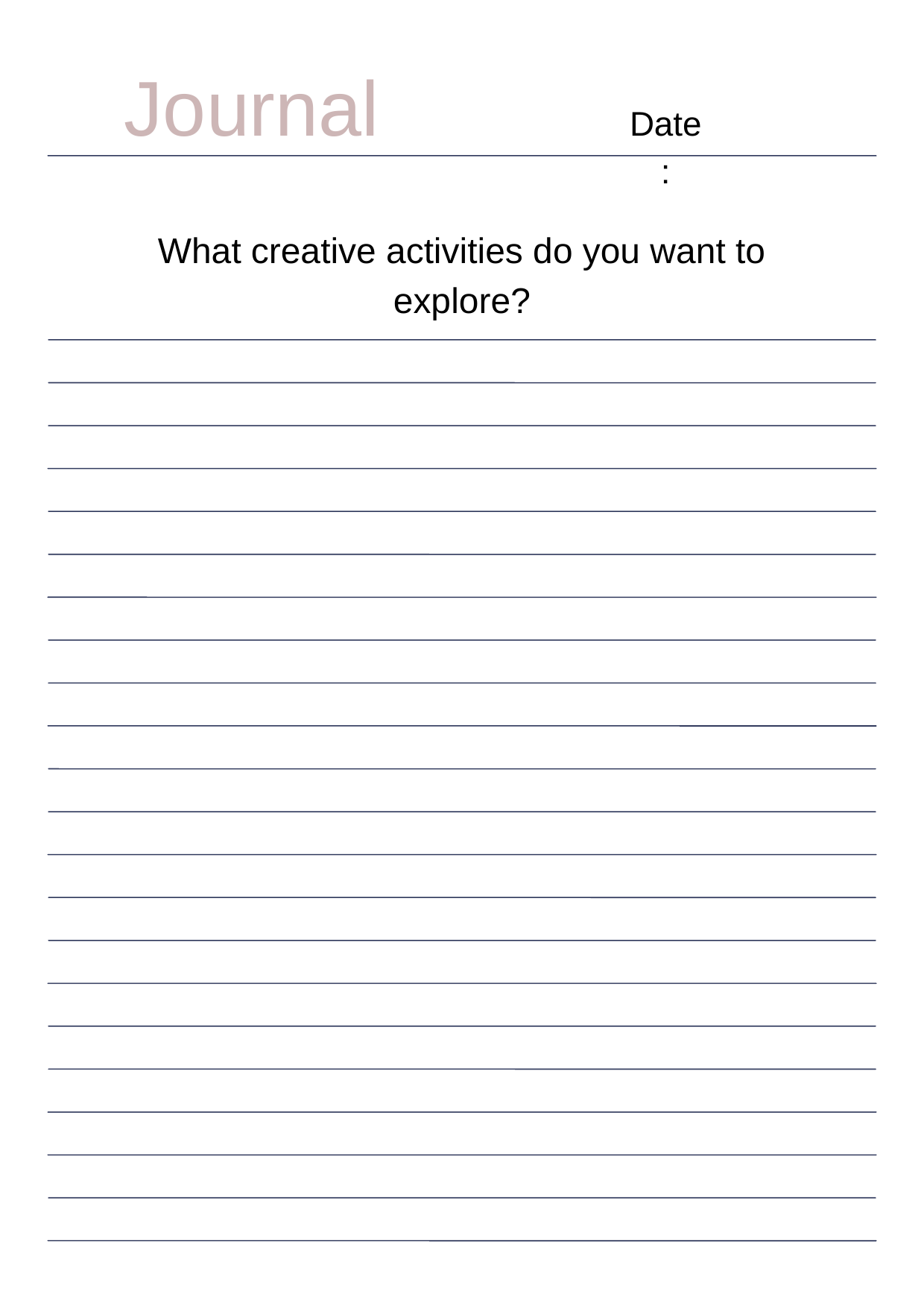

Journal
Date:

What creative activities do you want to explore?